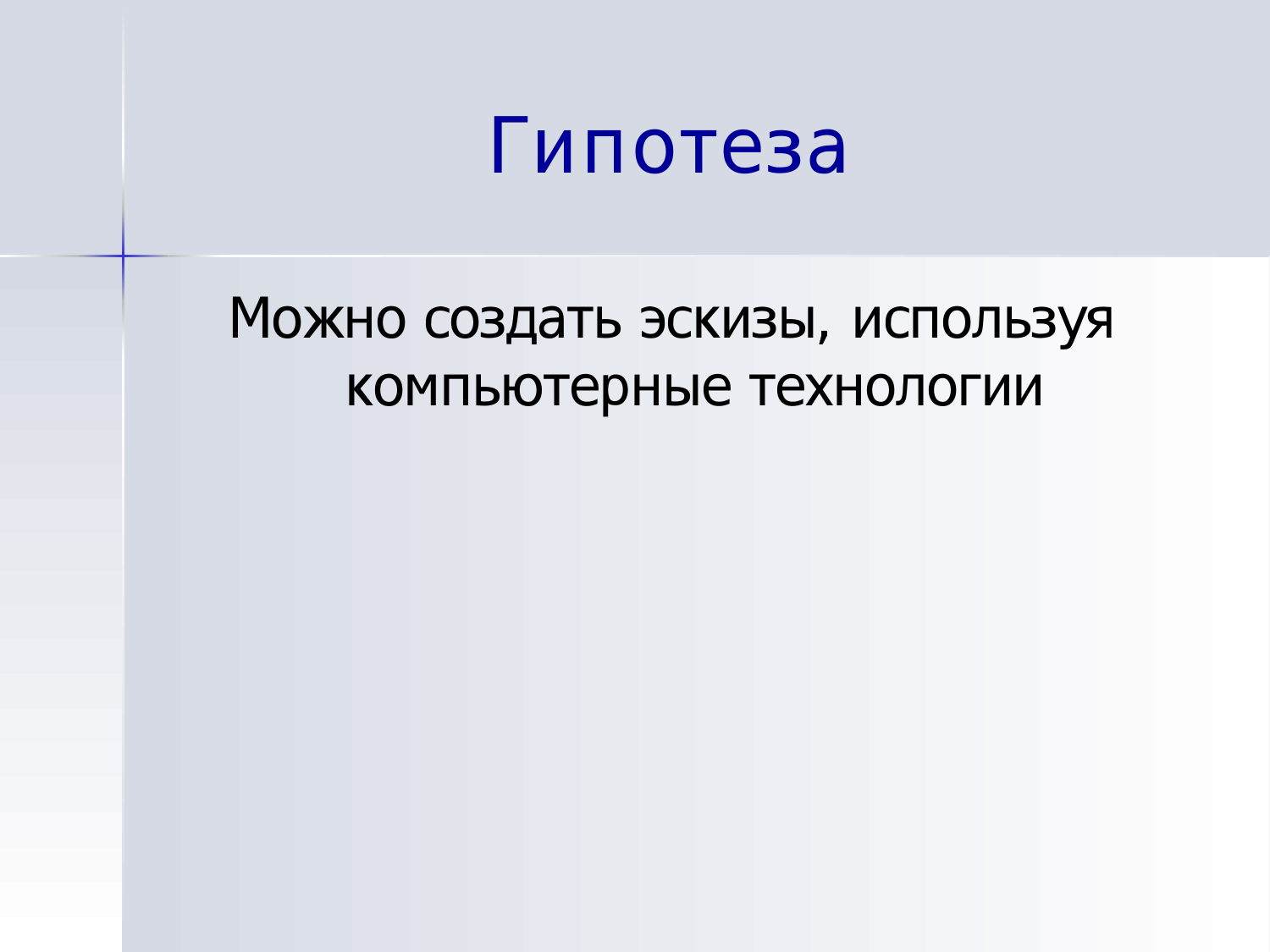

# Гипотеза
Можно создать эскизы, используя компьютерные технологии